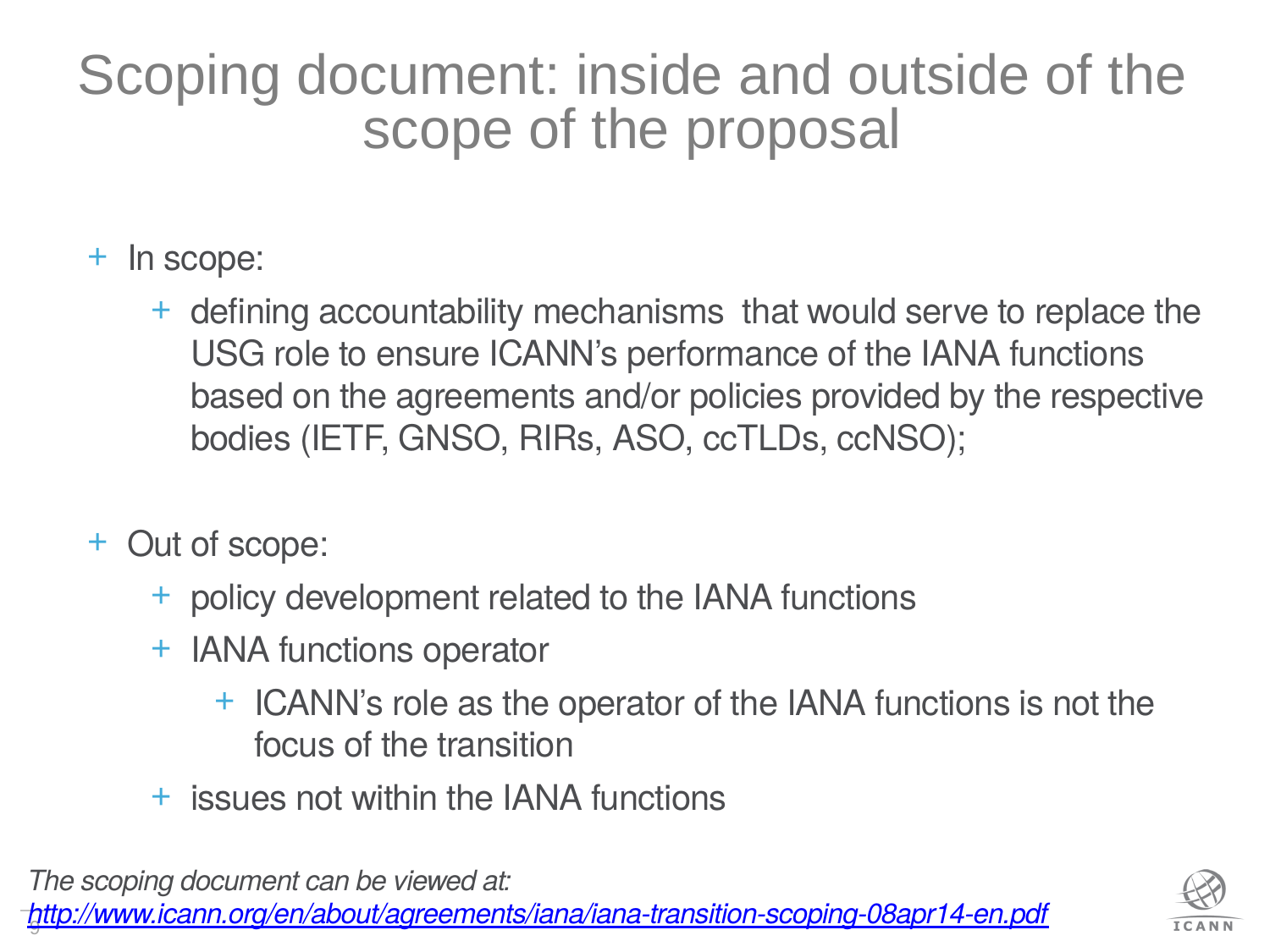

# Scoping document: inside and outside of the scope of the proposal

In scope:
defining accountability mechanisms  that would serve to replace the USG role to ensure ICANN’s performance of the IANA functions based on the agreements and/or policies provided by the respective bodies (IETF, GNSO, RIRs, ASO, ccTLDs, ccNSO);

Out of scope:
policy development related to the IANA functions
IANA functions operator
ICANN’s role as the operator of the IANA functions is not the focus of the transition
issues not within the IANA functions

The scoping document can be viewed at:
http://www.icann.org/en/about/agreements/iana/iana-transition-scoping-08apr14-en.pdf